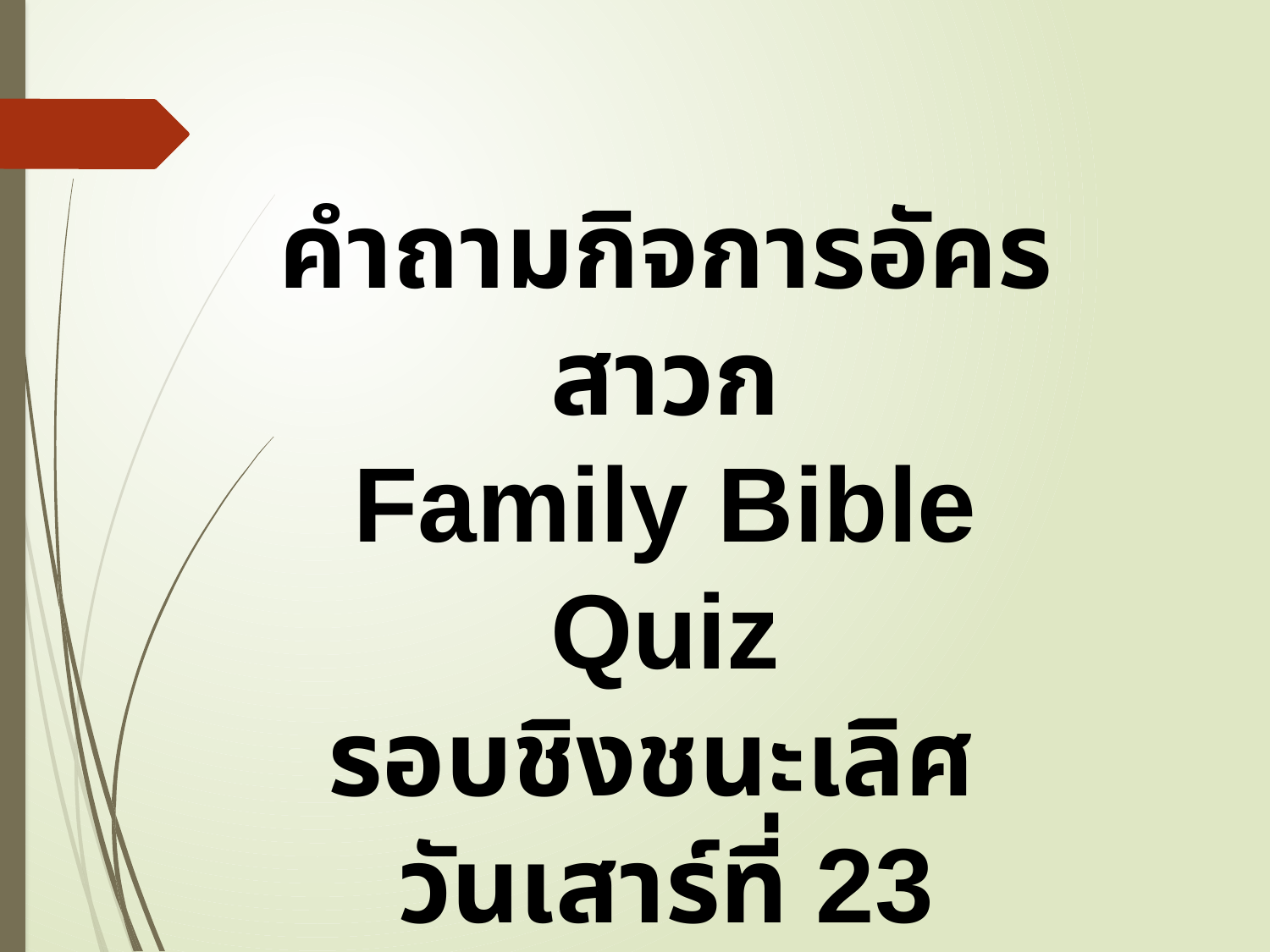

คำถามกิจการอัครสาวก
Family Bible Quiz
รอบชิงชนะเลิศ
วันเสาร์ที่ 23 มกราคม 2021